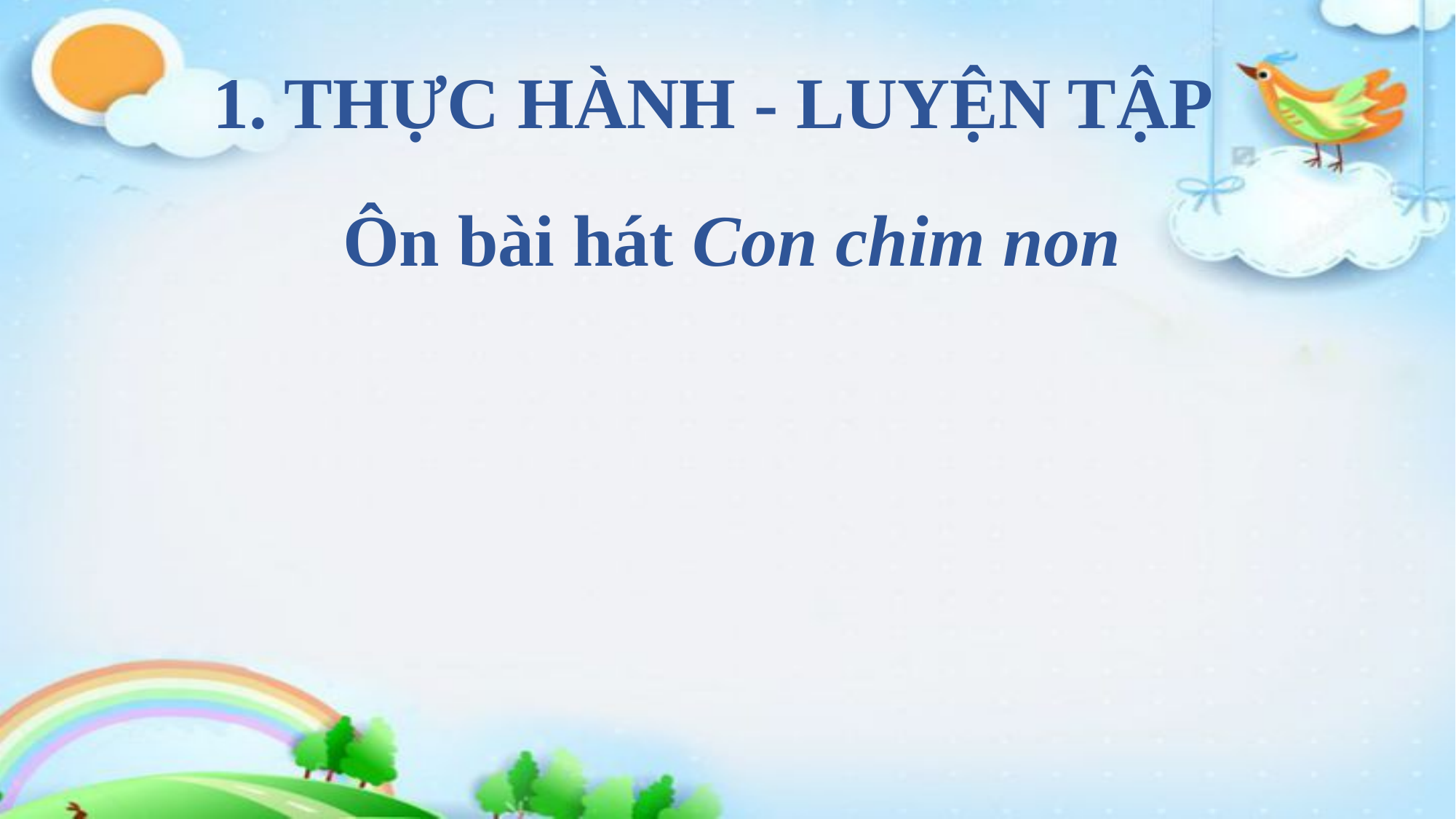

1. THỰC HÀNH - LUYỆN TẬP
Ôn bài hát Con chim non